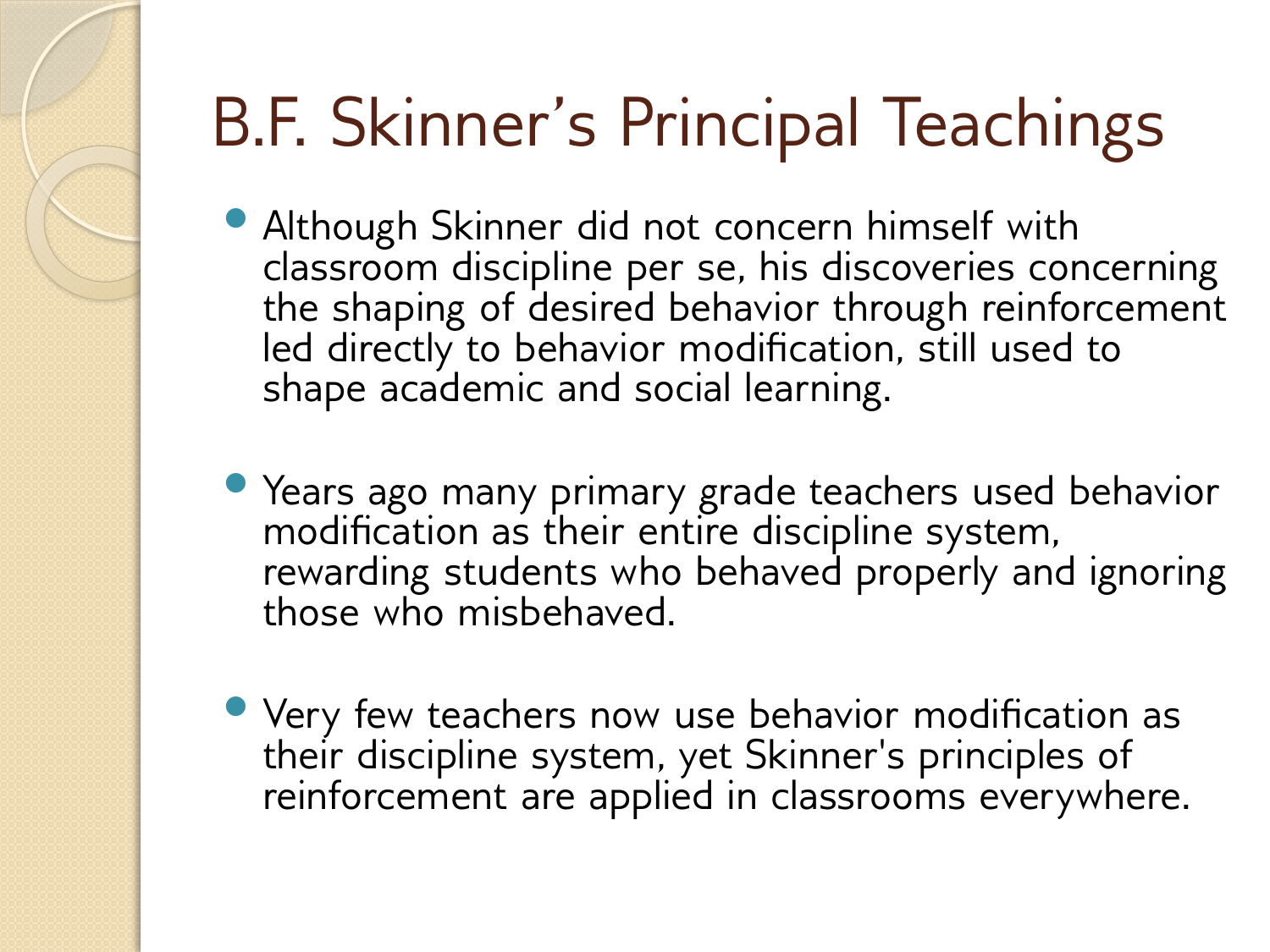

# B.F. Skinner’s Principal Teachings
Although Skinner did not concern himself with classroom discipline per se, his discoveries concerning the shaping of desired behavior through reinforcement led directly to behavior modification, still used to shape academic and social learning.

Years ago many primary grade teachers used behavior modification as their entire discipline system, rewarding students who behaved properly and ignoring those who misbehaved.

Very few teachers now use behavior modification as their discipline system, yet Skinner's principles of reinforcement are applied in classrooms everywhere.